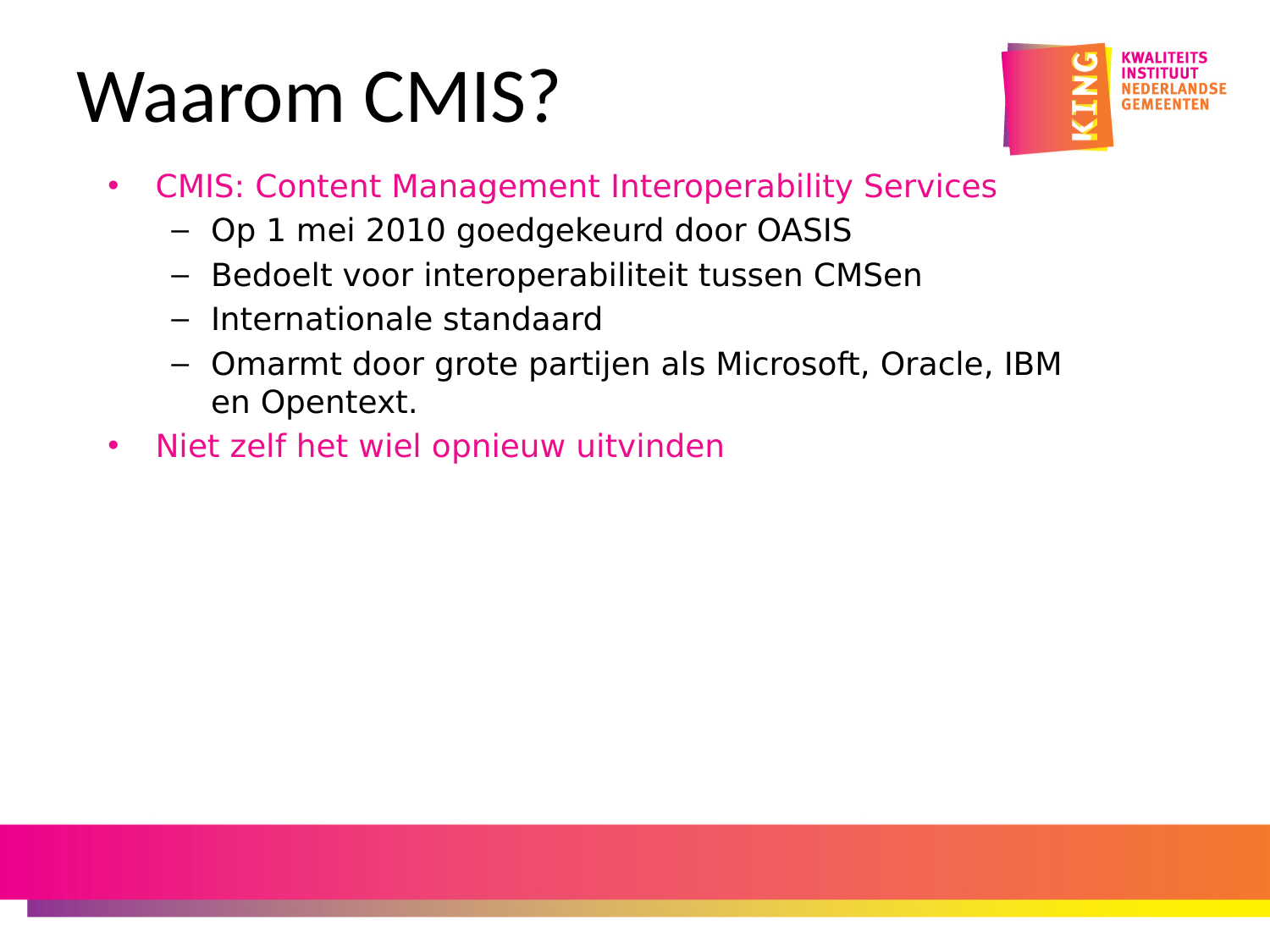

# Waarom CMIS?
CMIS: Content Management Interoperability Services
Op 1 mei 2010 goedgekeurd door OASIS
Bedoelt voor interoperabiliteit tussen CMSen
Internationale standaard
Omarmt door grote partijen als Microsoft, Oracle, IBM
en Opentext.
Niet zelf het wiel opnieuw uitvinden